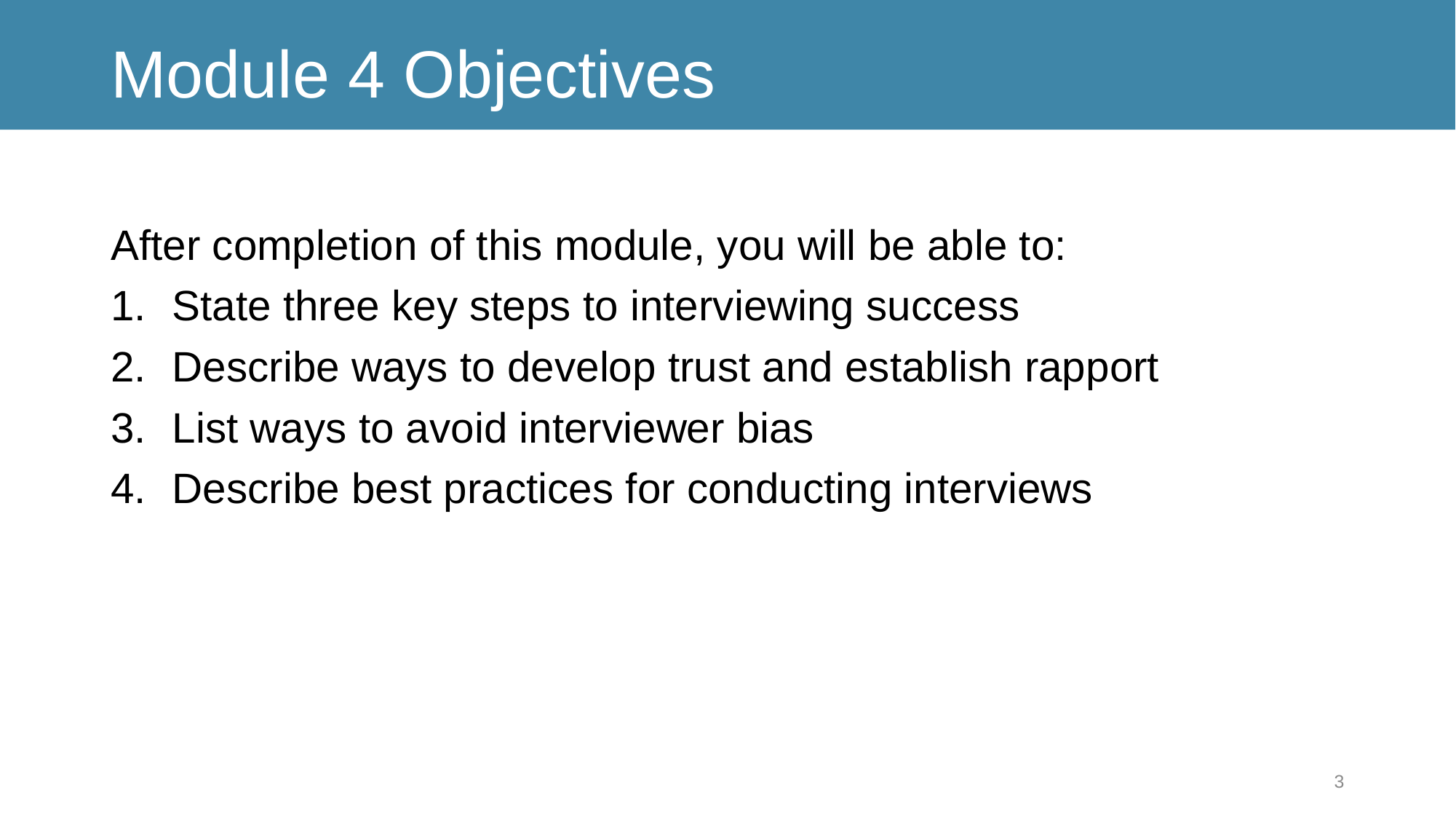

# Module 4 Objectives
After completion of this module, you will be able to:
State three key steps to interviewing success
Describe ways to develop trust and establish rapport
List ways to avoid interviewer bias
Describe best practices for conducting interviews

3